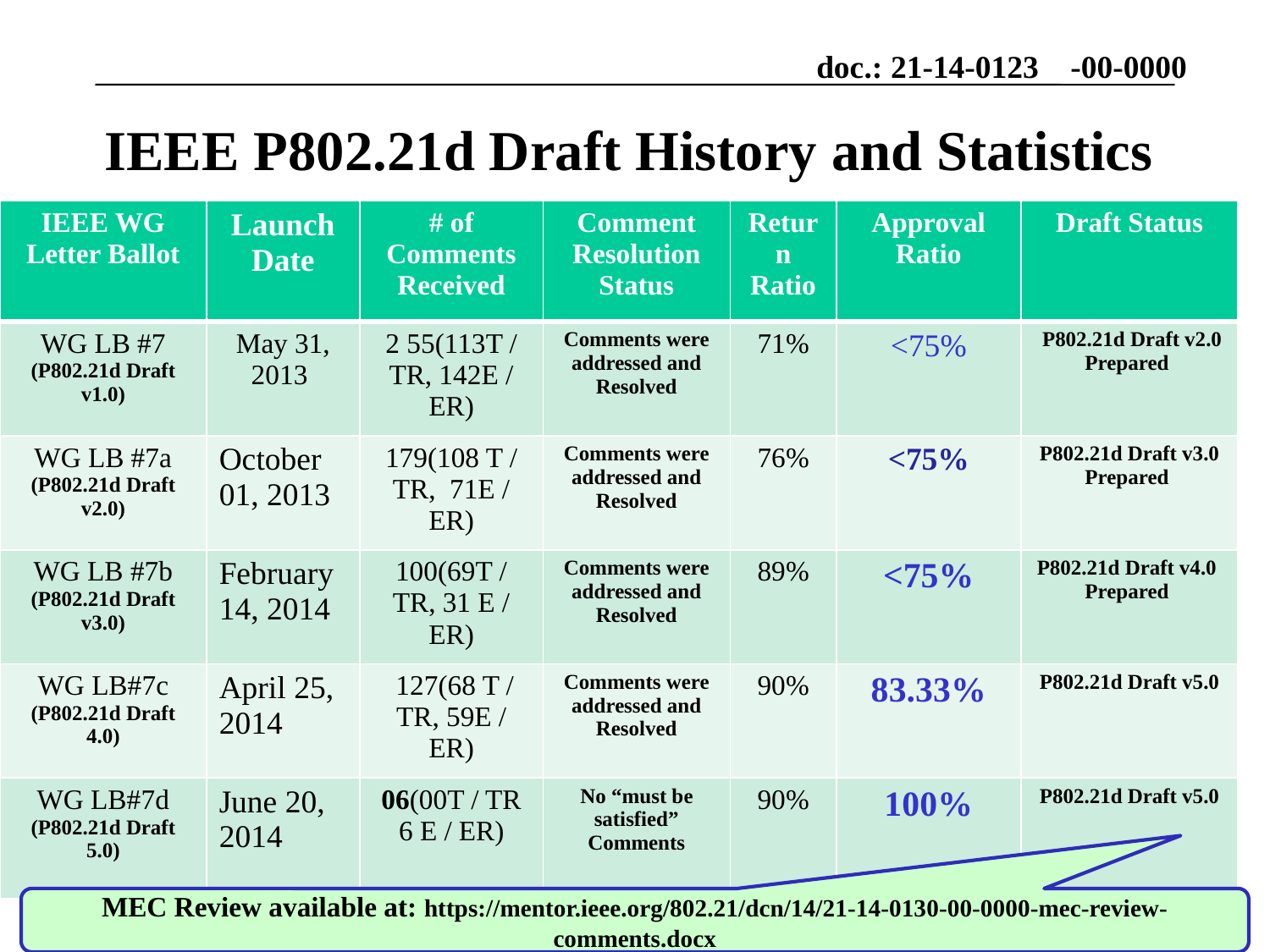

# IEEE P802.21d Draft History and Statistics
| IEEE WG Letter Ballot | Launch Date | # of Comments Received | Comment Resolution Status | Return Ratio | Approval Ratio | Draft Status |
| --- | --- | --- | --- | --- | --- | --- |
| WG LB #7 (P802.21d Draft v1.0) | May 31, 2013 | 2 55(113T / TR, 142E / ER) | Comments were addressed and Resolved | 71% | <75% | P802.21d Draft v2.0 Prepared |
| WG LB #7a (P802.21d Draft v2.0) | October 01, 2013 | 179(108 T / TR, 71E / ER) | Comments were addressed and Resolved | 76% | <75% | P802.21d Draft v3.0 Prepared |
| WG LB #7b (P802.21d Draft v3.0) | February 14, 2014 | 100(69T / TR, 31 E / ER) | Comments were addressed and Resolved | 89% | <75% | P802.21d Draft v4.0 Prepared |
| WG LB#7c (P802.21d Draft 4.0) | April 25, 2014 | 127(68 T / TR, 59E / ER) | Comments were addressed and Resolved | 90% | 83.33% | P802.21d Draft v5.0 |
| WG LB#7d (P802.21d Draft 5.0) | June 20, 2014 | 06(00T / TR 6 E / ER) | No “must be satisfied” Comments | 90% | 100% | P802.21d Draft v5.0 |
MEC Review available at: https://mentor.ieee.org/802.21/dcn/14/21-14-0130-00-0000-mec-review-comments.docx
Slide 4
Subir Das, Chair, IEEE 802.21